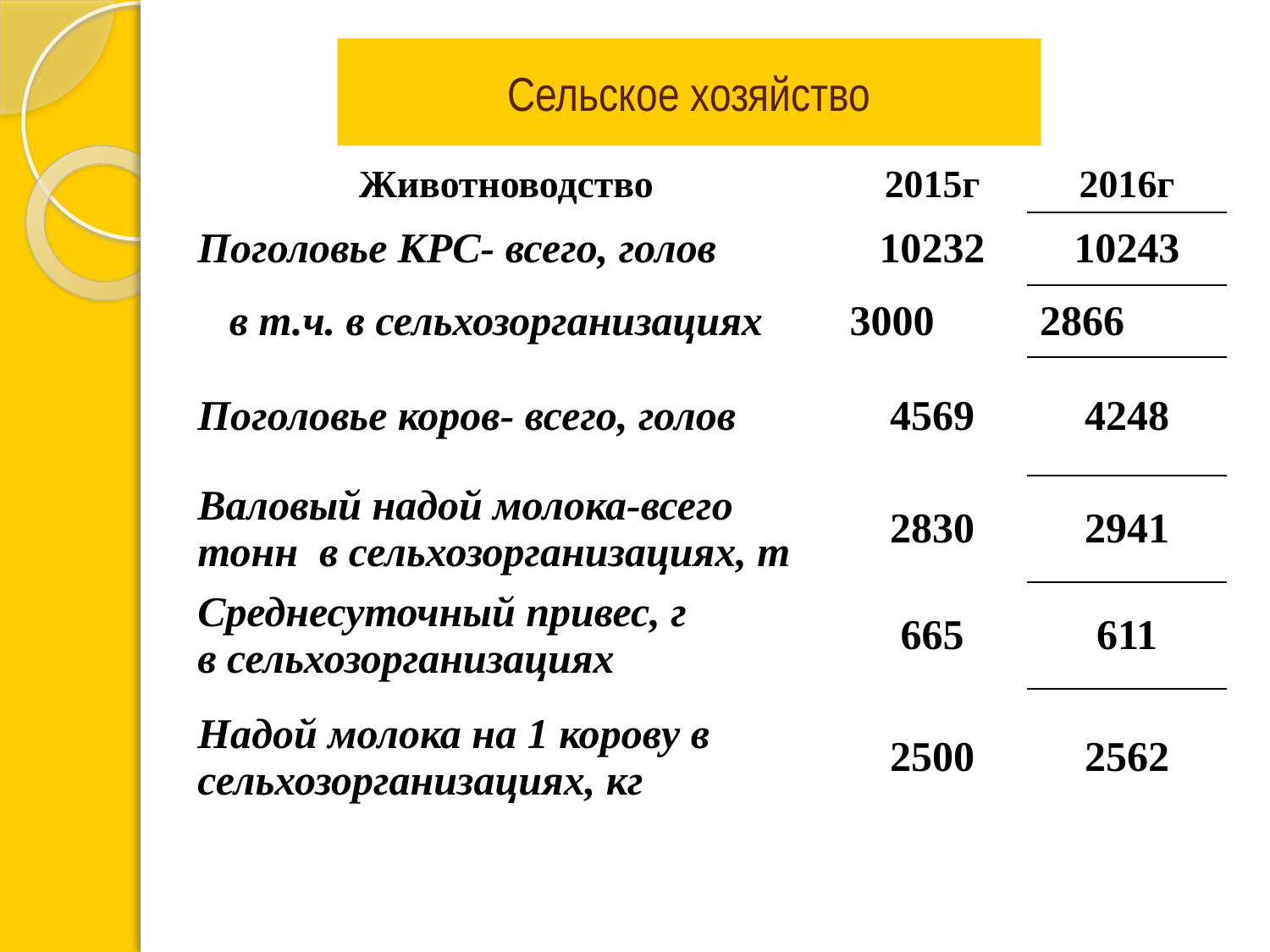

Сельское хозяйство
| Животноводство | 2015г | 2016г |
| --- | --- | --- |
| Поголовье КРС- всего, голов | 10232 | 10243 |
| в т.ч. в сельхозорганизациях | 3000 | 2866 |
| Поголовье коров- всего, голов | 4569 | 4248 |
| Валовый надой молока-всего тонн в сельхозорганизациях, т | 2830 | 2941 |
| Среднесуточный привес, г в сельхозорганизациях | 665 | 611 |
| Надой молока на 1 корову в сельхозорганизациях, кг | 2500 | 2562 |